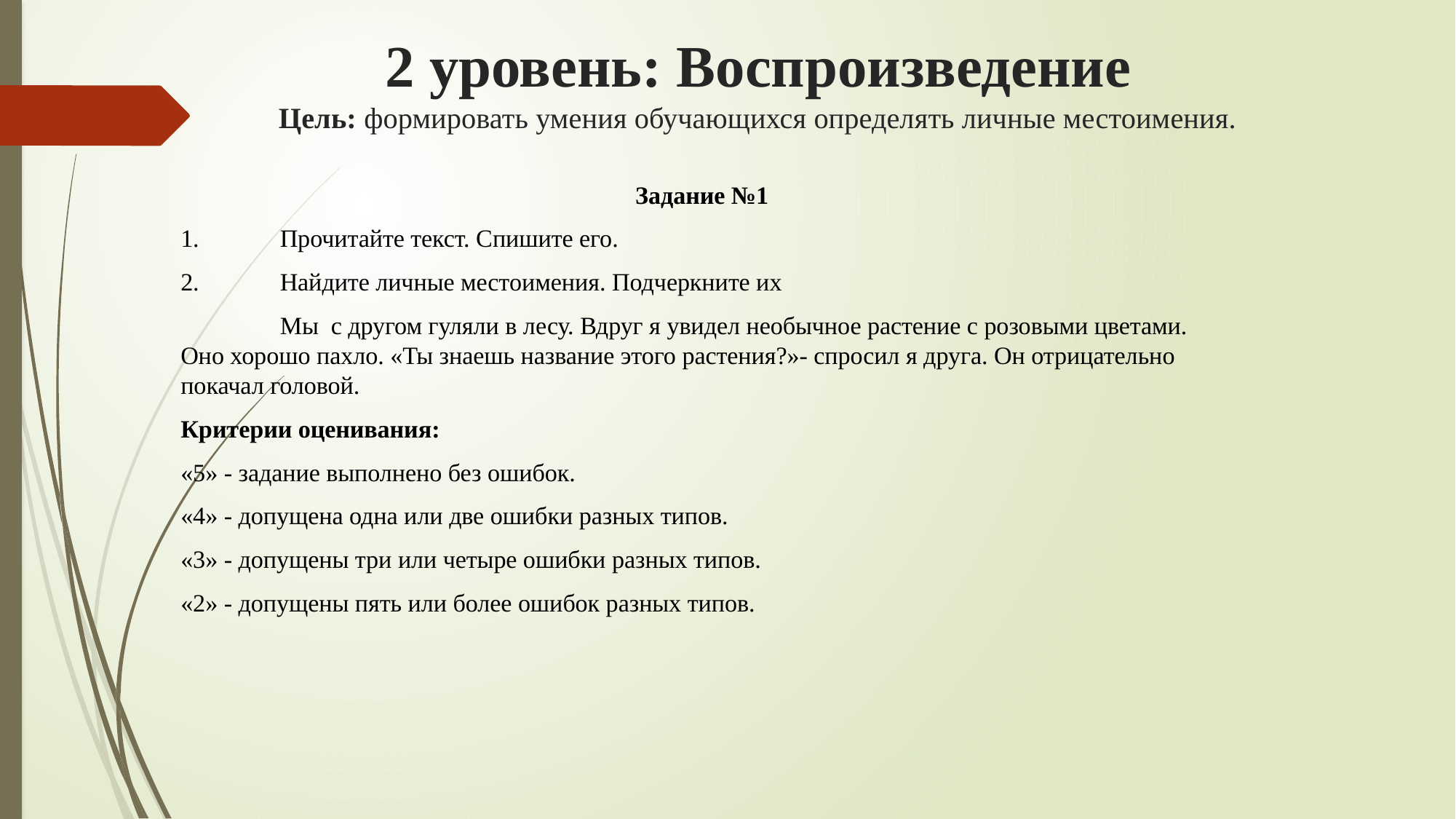

# 2 уровень: Воспроизведение Цель: формировать умения обучающихся определять личные местоимения.
Задание №1
1.	Прочитайте текст. Спишите его.
2.	Найдите личные местоимения. Подчеркните их
	Мы  с другом гуляли в лесу. Вдруг я увидел необычное растение с розовыми цветами. Оно хорошо пахло. «Ты знаешь название этого растения?»- спросил я друга. Он отрицательно покачал головой.
Критерии оценивания:
«5» - задание выполнено без ошибок.
«4» - допущена одна или две ошибки разных типов.
«3» - допущены три или четыре ошибки разных типов.
«2» - допущены пять или более ошибок разных типов.